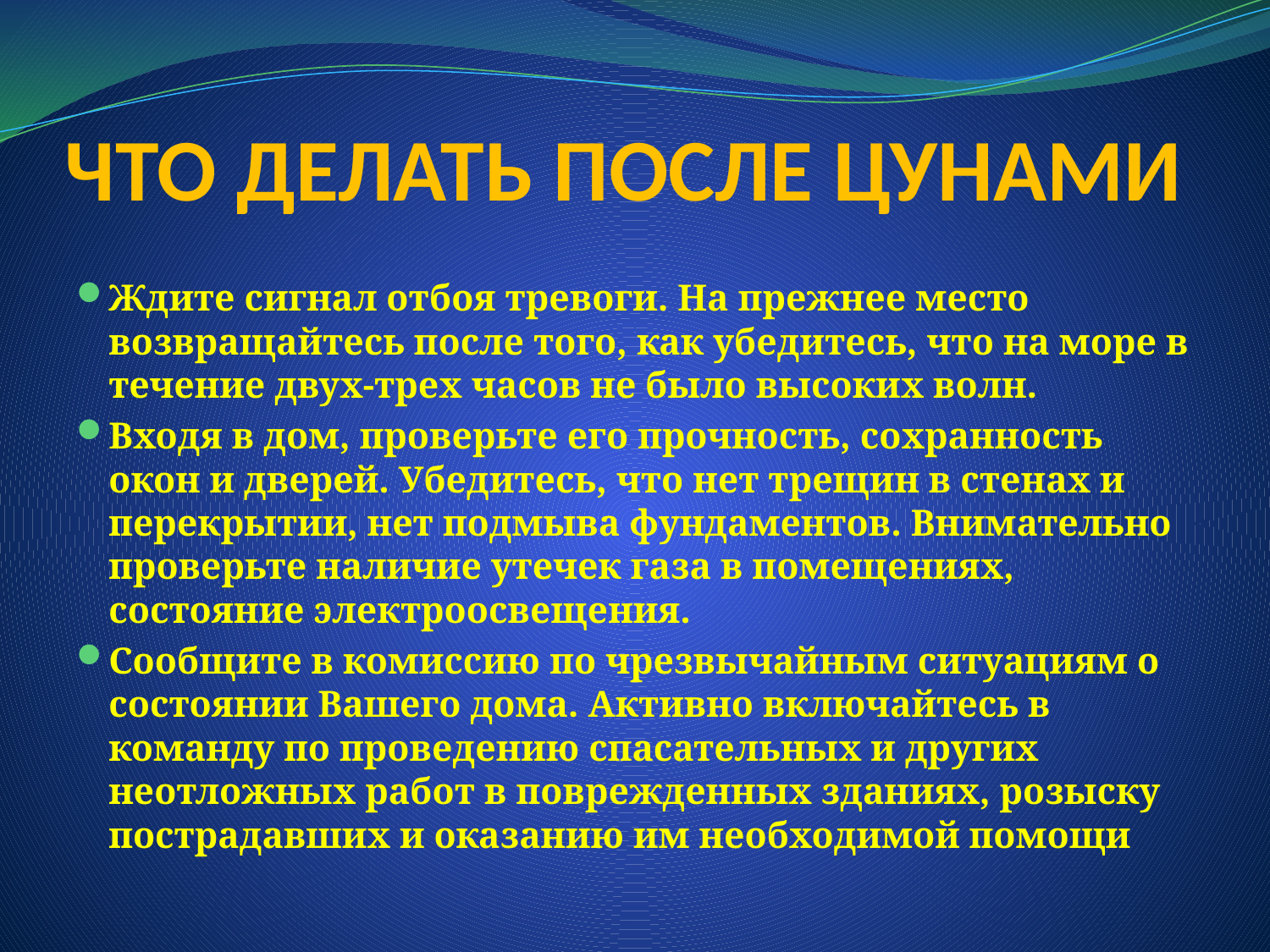

# ЧТО ДЕЛАТЬ ПОСЛЕ ЦУНАМИ
Ждите сигнал отбоя тревоги. На прежнее место возвращайтесь после того, как убедитесь, что на море в течение двух-трех часов не было высоких волн.
Входя в дом, проверьте его прочность, сохранность окон и дверей. Убедитесь, что нет трещин в стенах и перекрытии, нет подмыва фундаментов. Внимательно проверьте наличие утечек газа в помещениях, состояние электроосвещения.
Сообщите в комиссию по чрезвычайным ситуациям о состоянии Вашего дома. Активно включайтесь в команду по проведению спасательных и других неотложных работ в поврежденных зданиях, розыску пострадавших и оказанию им необходимой помощи